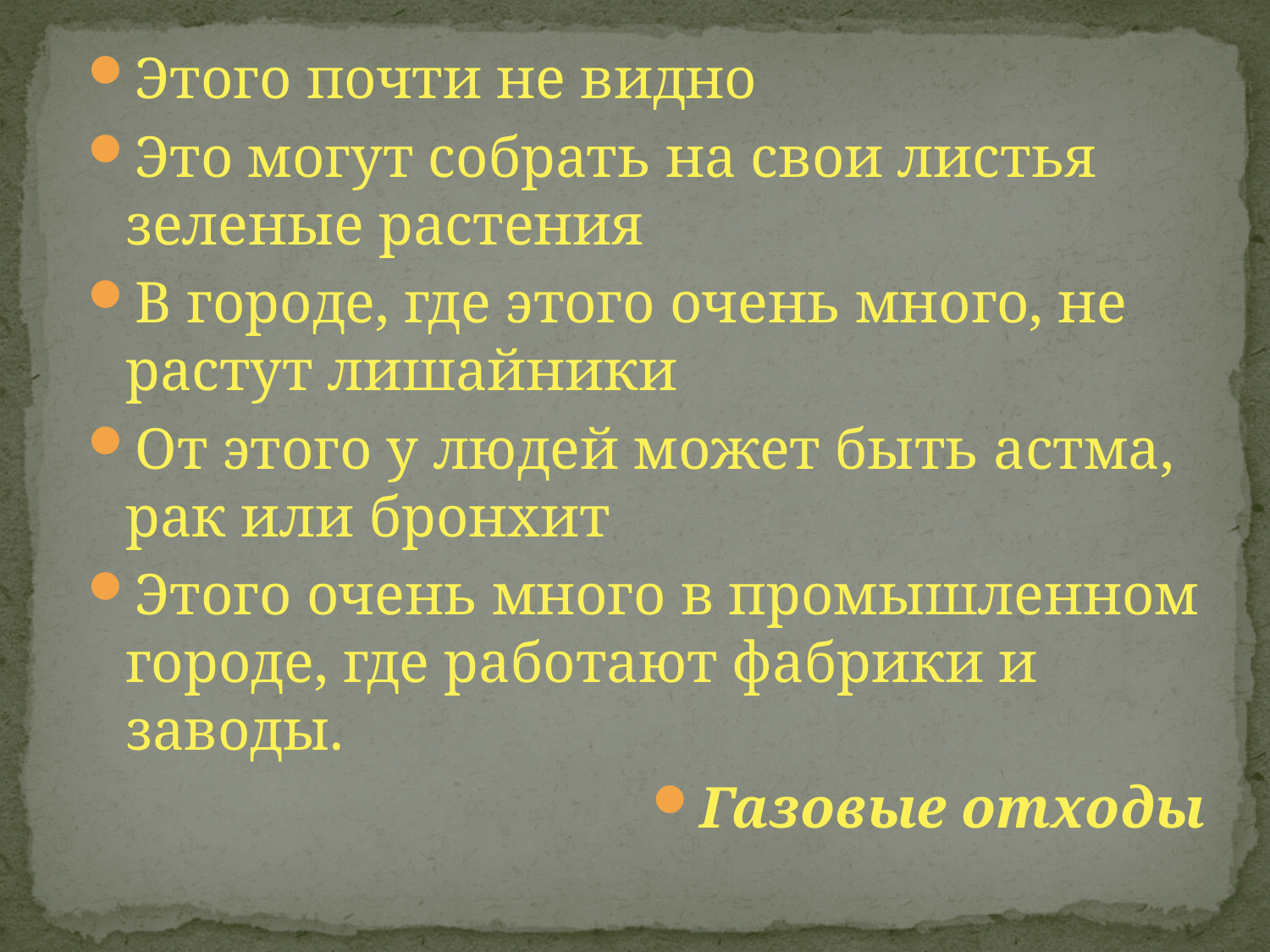

#
Этого почти не видно
Это могут собрать на свои листья зеленые растения
В городе, где этого очень много, не растут лишайники
От этого у людей может быть астма, рак или бронхит
Этого очень много в промышленном городе, где работают фабрики и заводы.
Газовые отходы